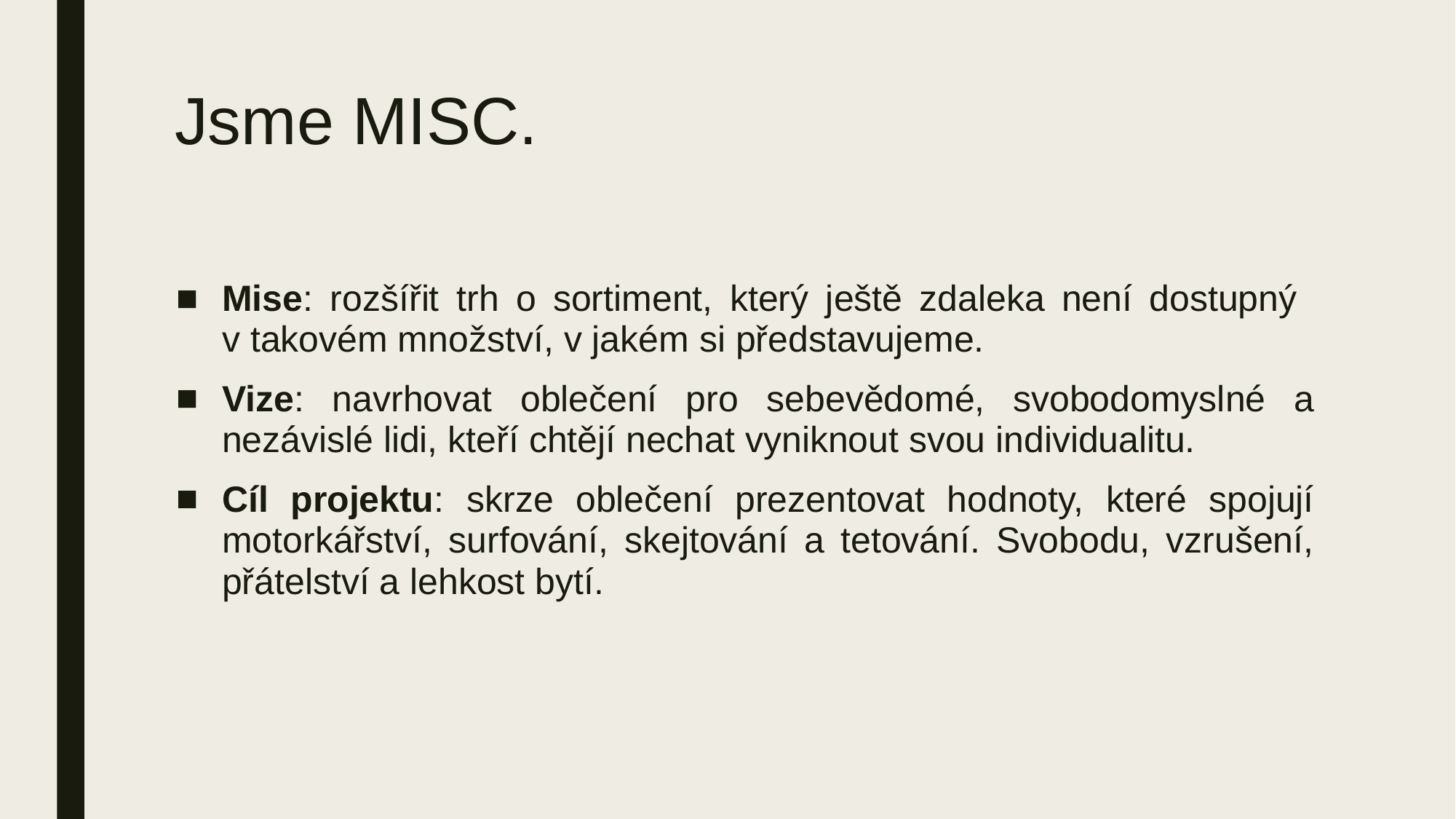

# Jsme MISC.
Mise: rozšířit trh o sortiment, který ještě zdaleka není dostupný
v takovém množství, v jakém si představujeme.
Vize: navrhovat oblečení pro sebevědomé, svobodomyslné a nezávislé lidi, kteří chtějí nechat vyniknout svou individualitu.
Cíl projektu: skrze oblečení prezentovat hodnoty, které spojují motorkářství, surfování, skejtování a tetování. Svobodu, vzrušení, přátelství a lehkost bytí.